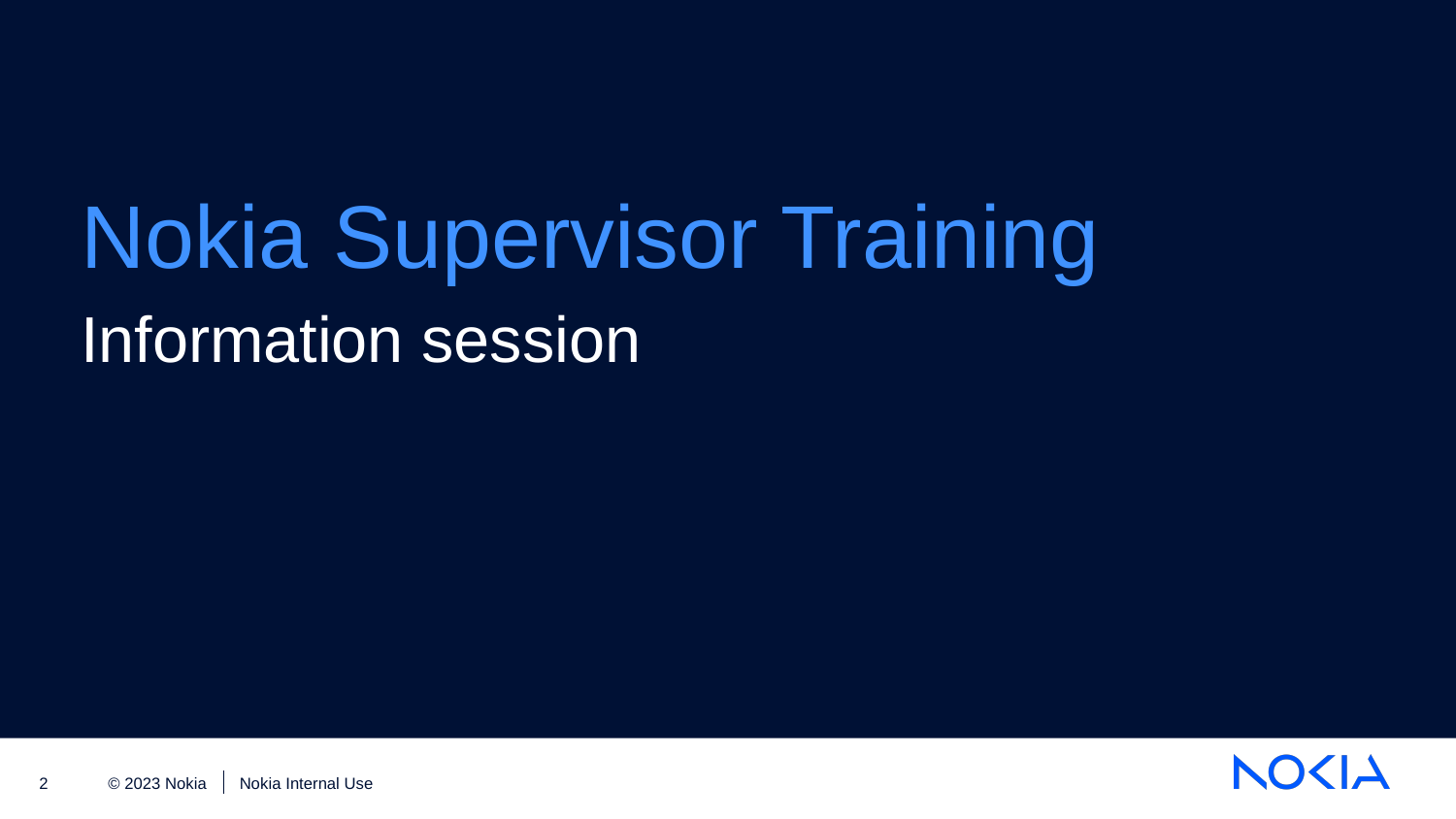

Nokia Supervisor Training
Information session
Nokia Internal Use